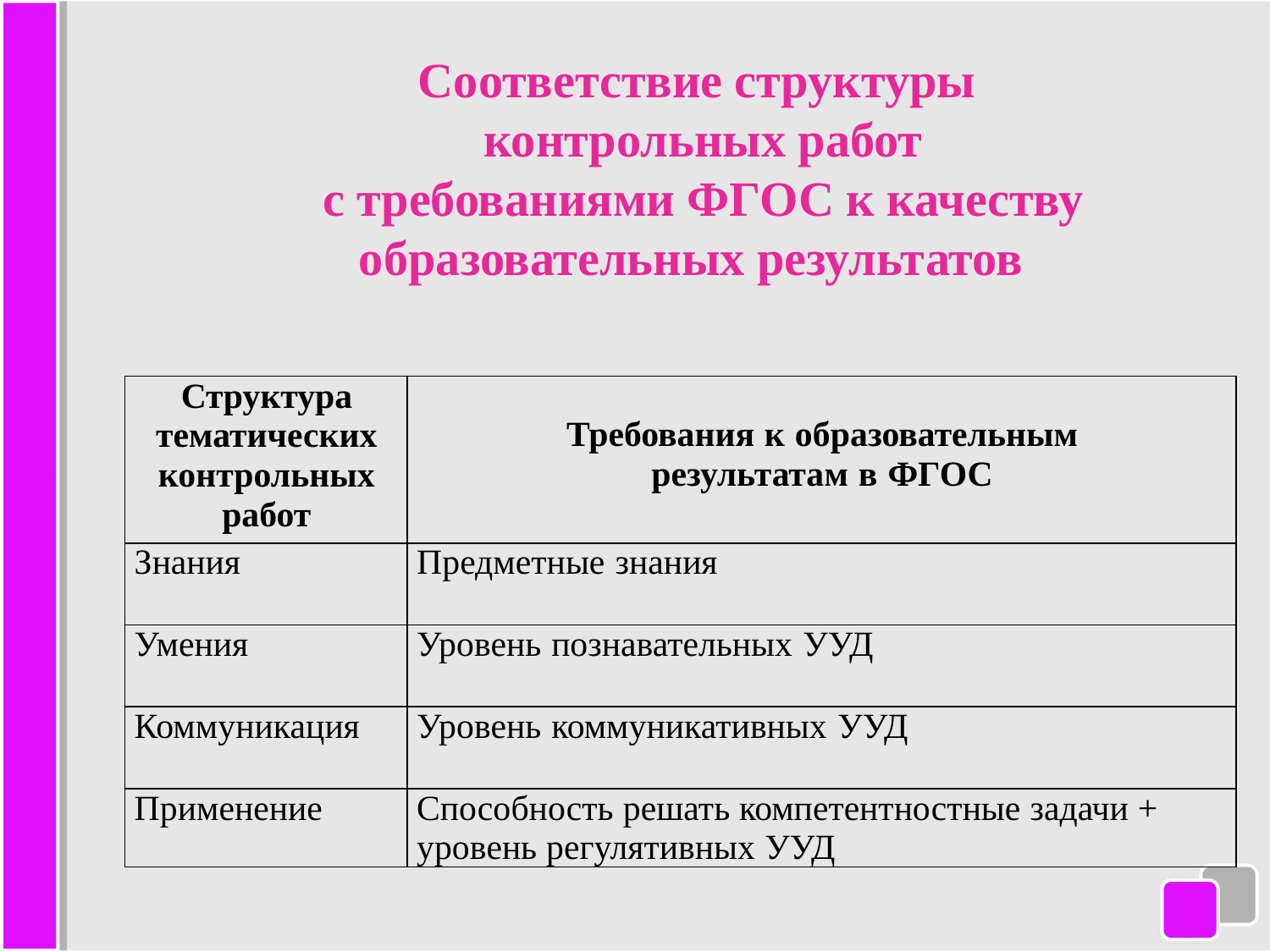

#
Соответствие структуры
контрольных работ
с требованиями ФГОС к качеству образовательных результатов

| Структура тематических контрольных работ | Требования к образовательным результатам в ФГОС |
| --- | --- |
| Знания | Предметные знания |
| Умения | Уровень познавательных УУД |
| Коммуникация | Уровень коммуникативных УУД |
| Применение | Способность решать компетентностные задачи + уровень регулятивных УУД |